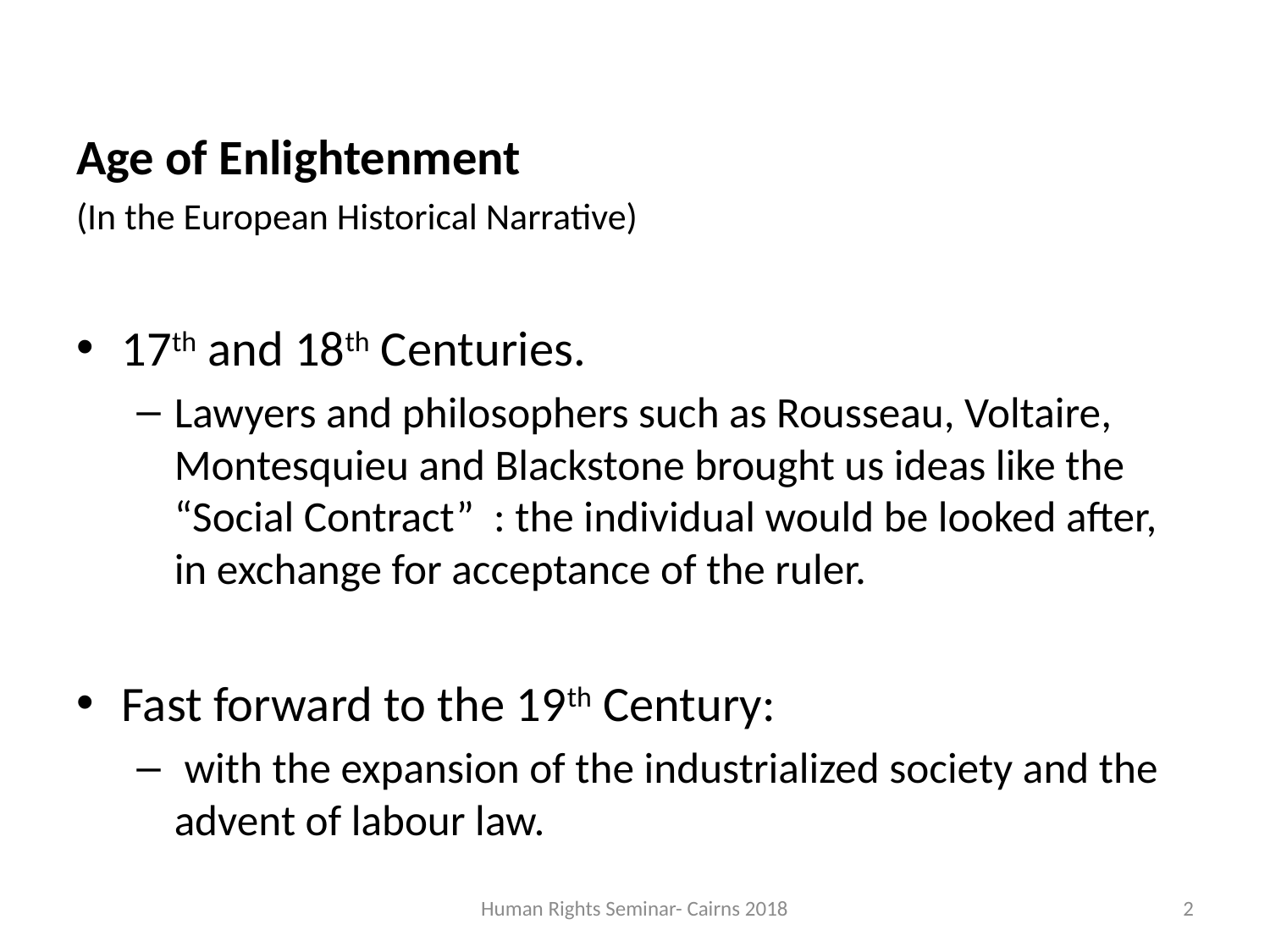

Age of Enlightenment
(In the European Historical Narrative)

17th and 18th Centuries.
Lawyers and philosophers such as Rousseau, Voltaire, Montesquieu and Blackstone brought us ideas like the “Social Contract”  : the individual would be looked after, in exchange for acceptance of the ruler.

Fast forward to the 19th Century:
 with the expansion of the industrialized society and the advent of labour law.

Human Rights Seminar- Cairns 2018
2